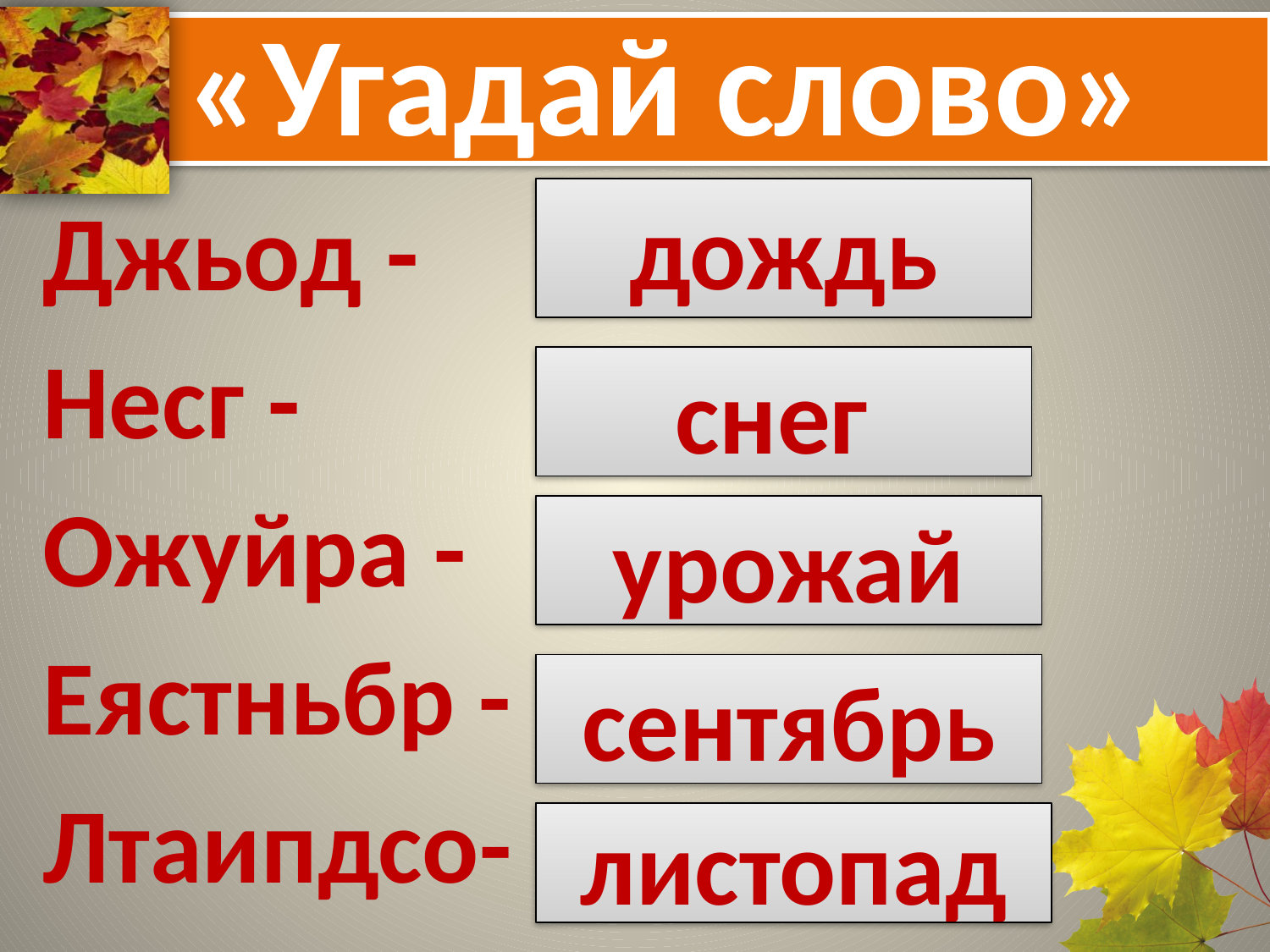

# «Угадай слово»
Джьод -
Несг -
Ожуйра -
Еястньбр -
Лтаипдсо-
дождь
снег
урожай
сентябрь
листопад